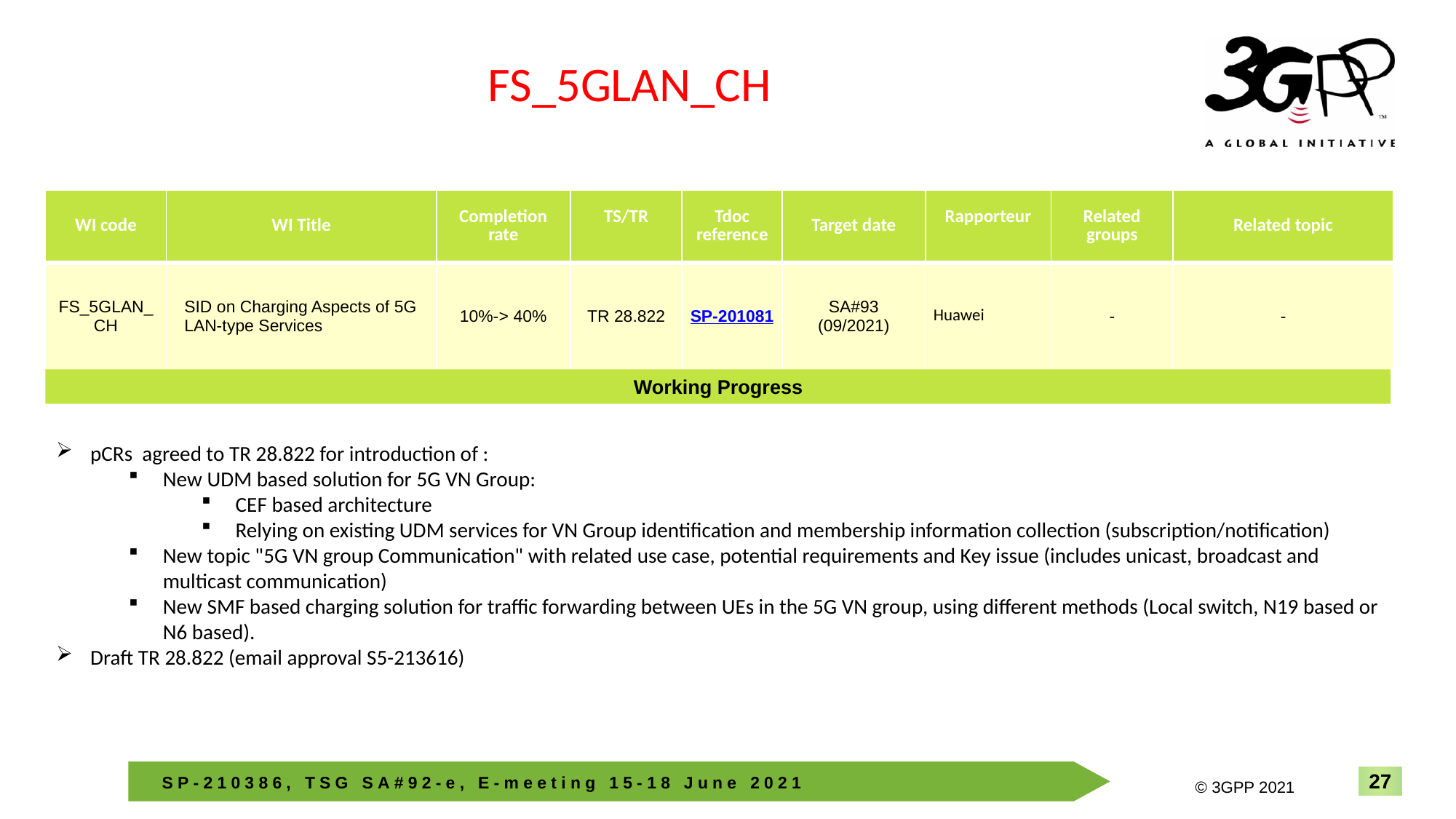

FS_5GLAN_CH
| WI code | WI Title | Completion rate | TS/TR | Tdoc reference | Target date | Rapporteur | Related groups | Related topic |
| --- | --- | --- | --- | --- | --- | --- | --- | --- |
| FS\_5GLAN\_CH | SID on Charging Aspects of 5G LAN-type Services | 10%-> 40% | TR 28.822 | SP-201081 | SA#93 (09/2021) | Huawei | - | - |
Working Progress
pCRs  agreed to TR 28.822 for introduction of :
New UDM based solution for 5G VN Group:
CEF based architecture
Relying on existing UDM services for VN Group identification and membership information collection (subscription/notification)
New topic "5G VN group Communication" with related use case, potential requirements and Key issue (includes unicast, broadcast and multicast communication)
New SMF based charging solution for traffic forwarding between UEs in the 5G VN group, using different methods (Local switch, N19 based or N6 based).
Draft TR 28.822 (email approval S5-213616)